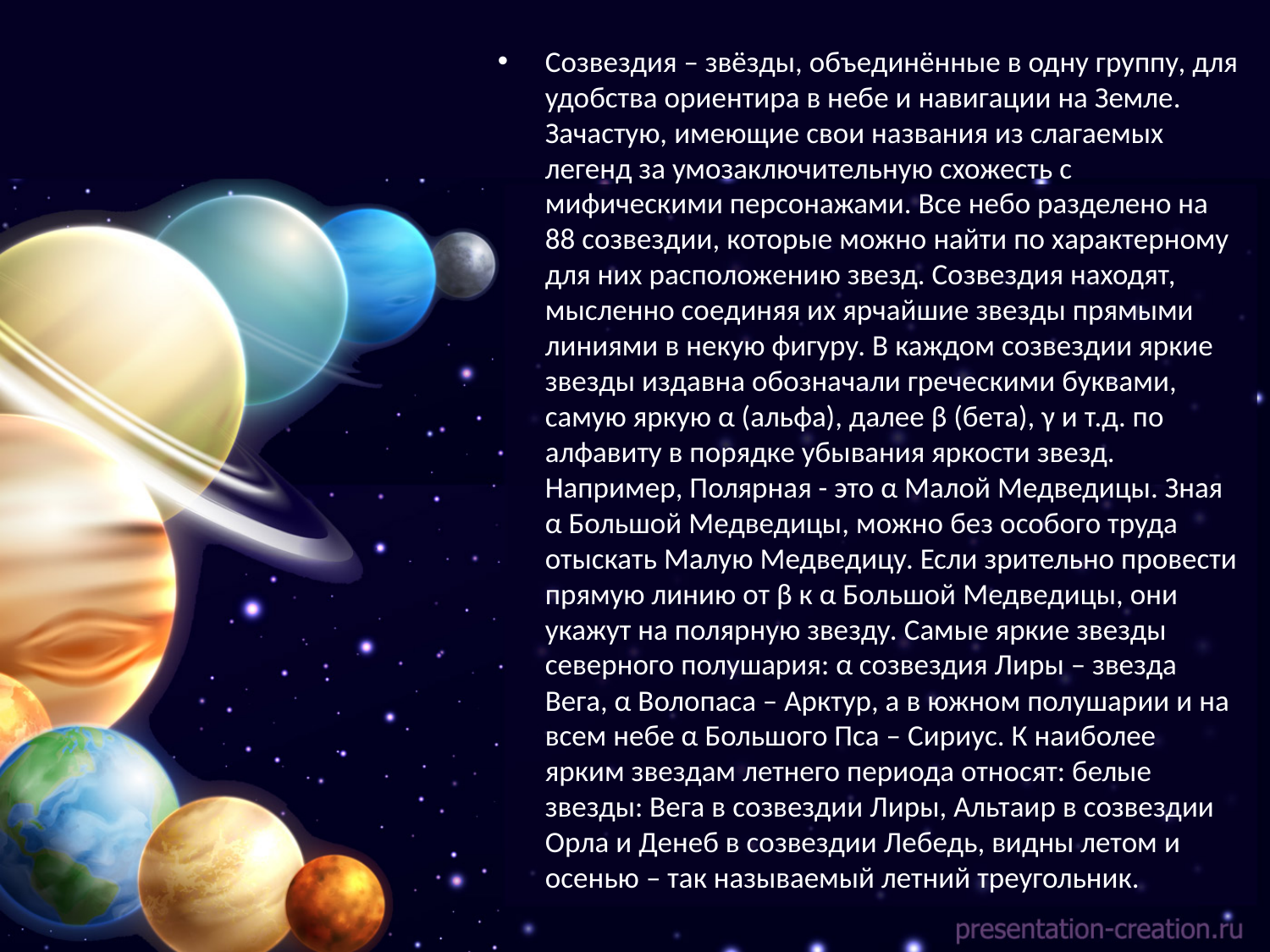

Созвездия – звёзды, объединённые в одну группу, для удобства ориентира в небе и навигации на Земле. Зачастую, имеющие свои названия из слагаемых легенд за умозаключительную схожесть с мифическими персонажами. Все небо разделено на 88 созвездии, которые можно найти по характерному для них расположению звезд. Созвездия находят, мысленно соединяя их ярчайшие звезды прямыми линиями в некую фигуру. В каждом созвездии яркие звезды издавна обозначали греческими буквами, самую яркую α (альфа), далее β (бета), γ и т.д. по алфавиту в порядке убывания яркости звезд. Например, Полярная - это α Малой Медведицы. Зная α Большой Медведицы, можно без особого труда отыскать Малую Медведицу. Если зрительно провести прямую линию от β к α Большой Медведицы, они укажут на полярную звезду. Самые яркие звезды северного полушария: α созвездия Лиры – звезда Вега, α Волопаса – Арктур, а в южном полушарии и на всем небе α Большого Пса – Сириус. К наиболее ярким звездам летнего периода относят: белые звезды: Вега в созвездии Лиры, Альтаир в созвездии Орла и Денеб в созвездии Лебедь, видны летом и осенью – так называемый летний треугольник.